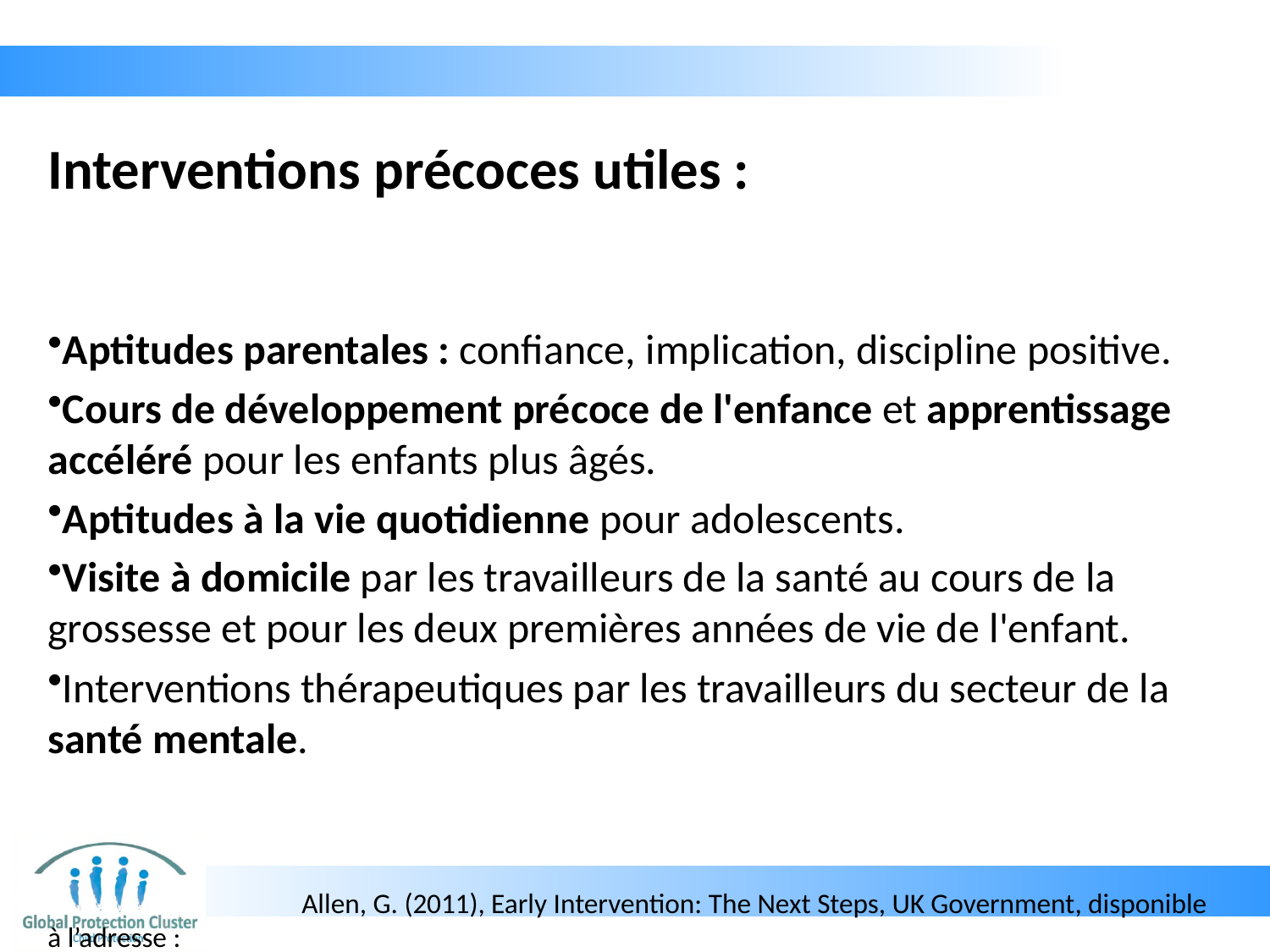

# Interventions précoces utiles :

Aptitudes parentales : confiance, implication, discipline positive.
Cours de développement précoce de l'enfance et apprentissage accéléré pour les enfants plus âgés.
Aptitudes à la vie quotidienne pour adolescents.
Visite à domicile par les travailleurs de la santé au cours de la grossesse et pour les deux premières années de vie de l'enfant.
Interventions thérapeutiques par les travailleurs du secteur de la santé mentale.

		Allen, G. (2011), Early Intervention: The Next Steps, UK Government, disponible  à l’adresse : 			http://www.dwp.gov.uk/docs/early-intervention-next-steps.pdf